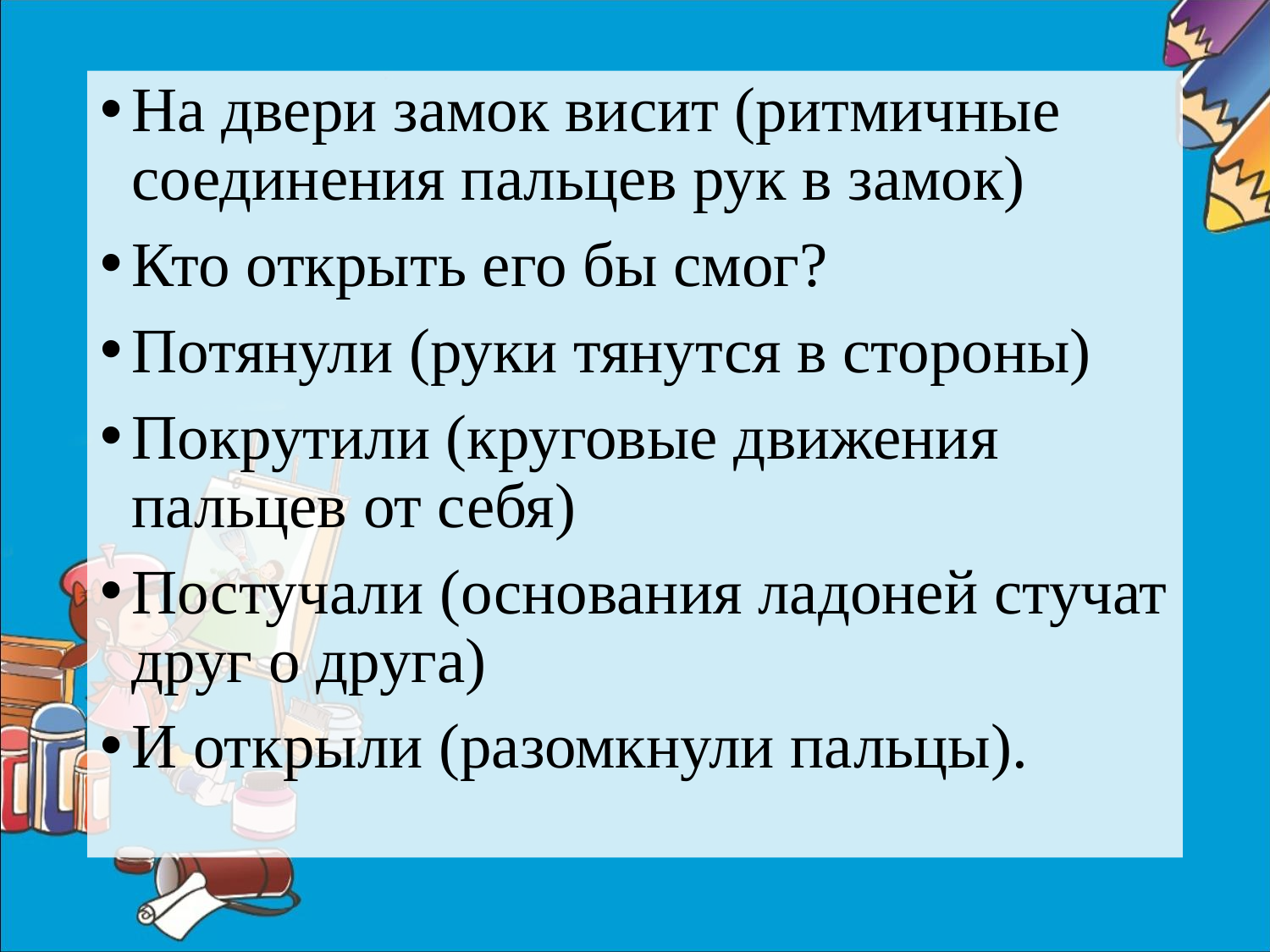

#
На двери замок висит (ритмичные соединения пальцев рук в замок)
Кто открыть его бы смог?
Потянули (руки тянутся в стороны)
Покрутили (круговые движения пальцев от себя)
Постучали (основания ладоней стучат друг о друга)
И открыли (разомкнули пальцы).